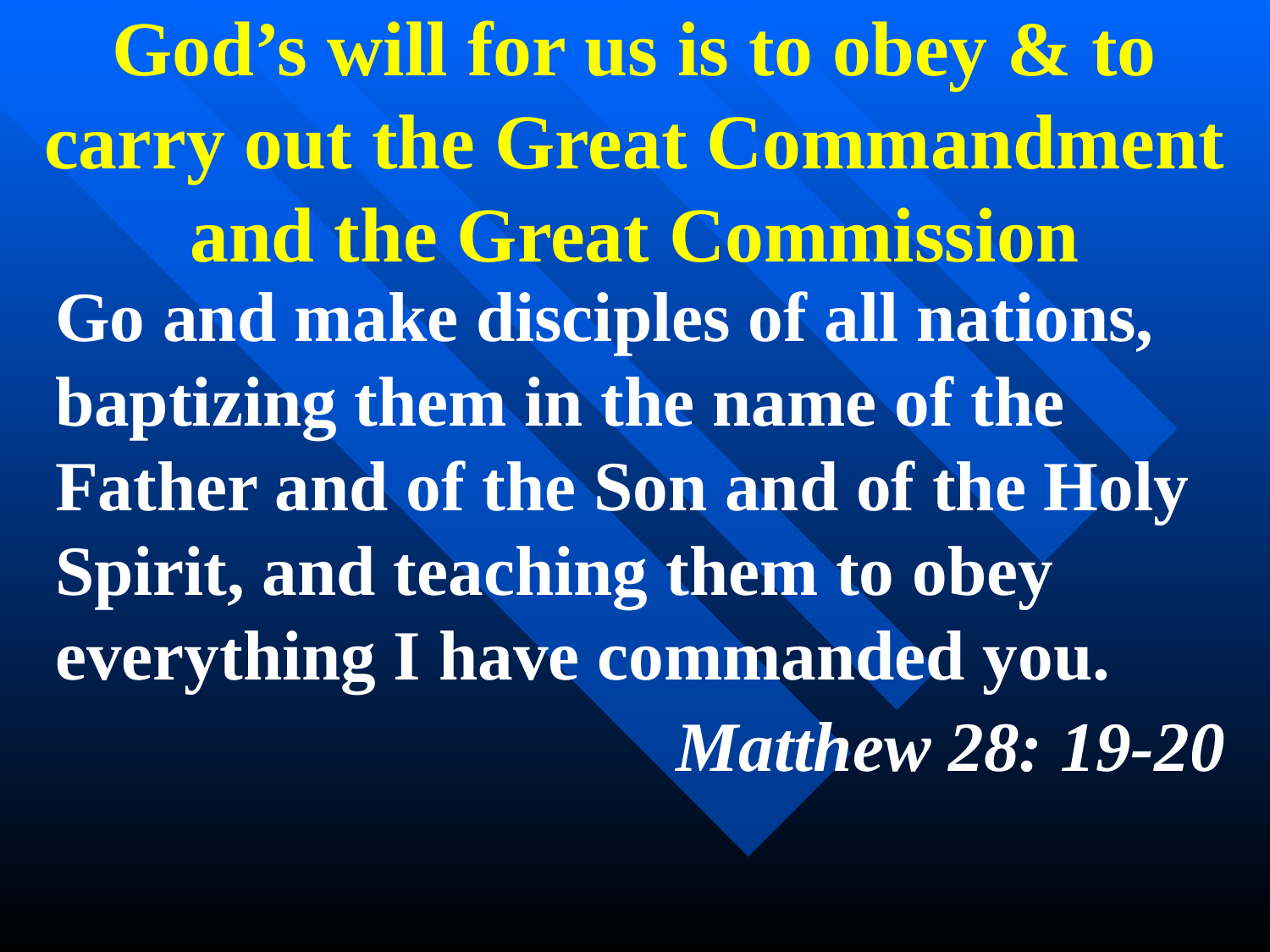

# God’s will for us is to obey & to carry out the Great Commandment and the Great Commission
Go and make disciples of all nations, baptizing them in the name of the Father and of the Son and of the Holy Spirit, and teaching them to obey everything I have commanded you.
Matthew 28: 19-20